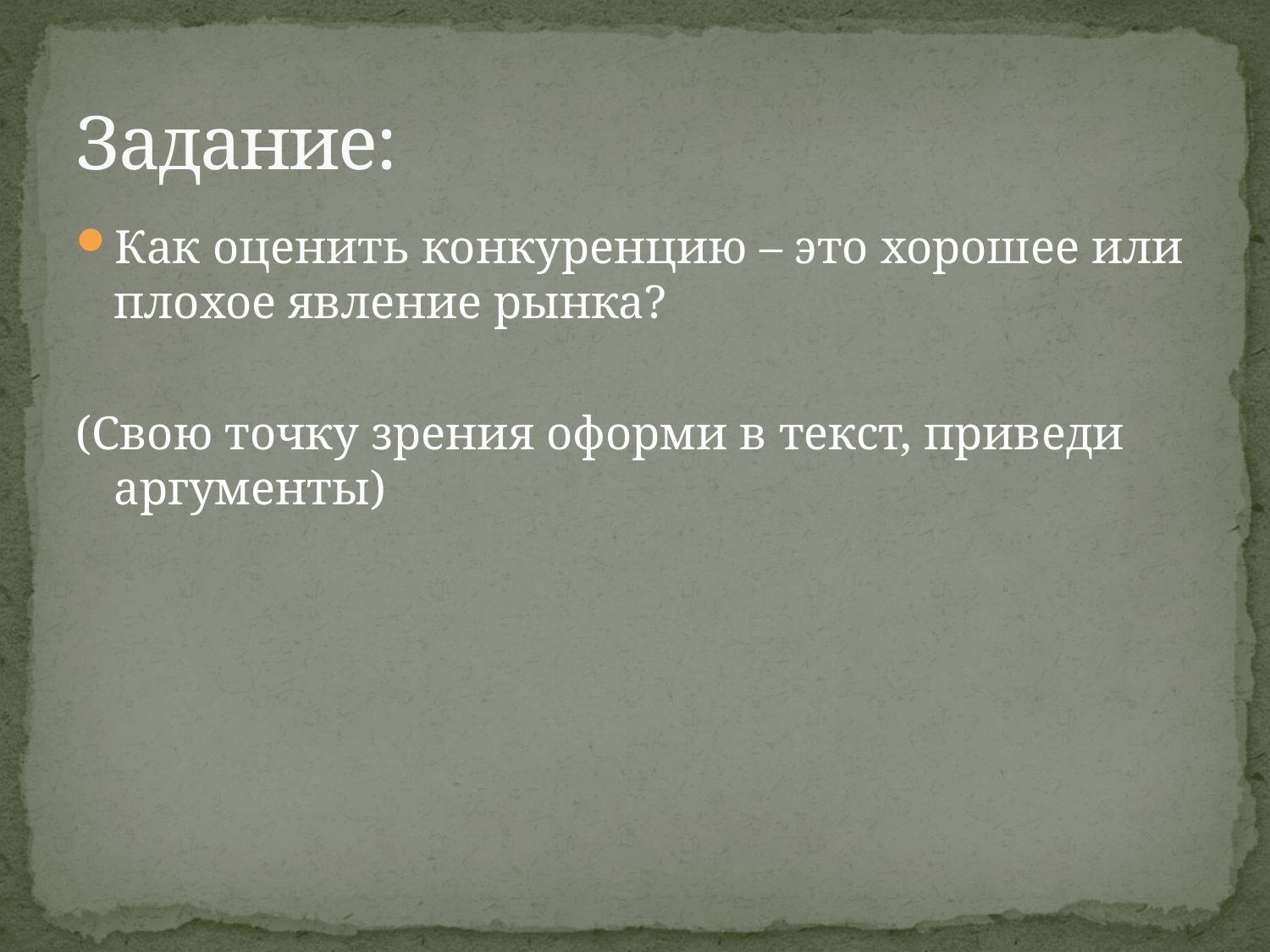

# Задание:
Как оценить конкуренцию – это хорошее или плохое явление рынка?

(Свою точку зрения оформи в текст, приведи аргументы)